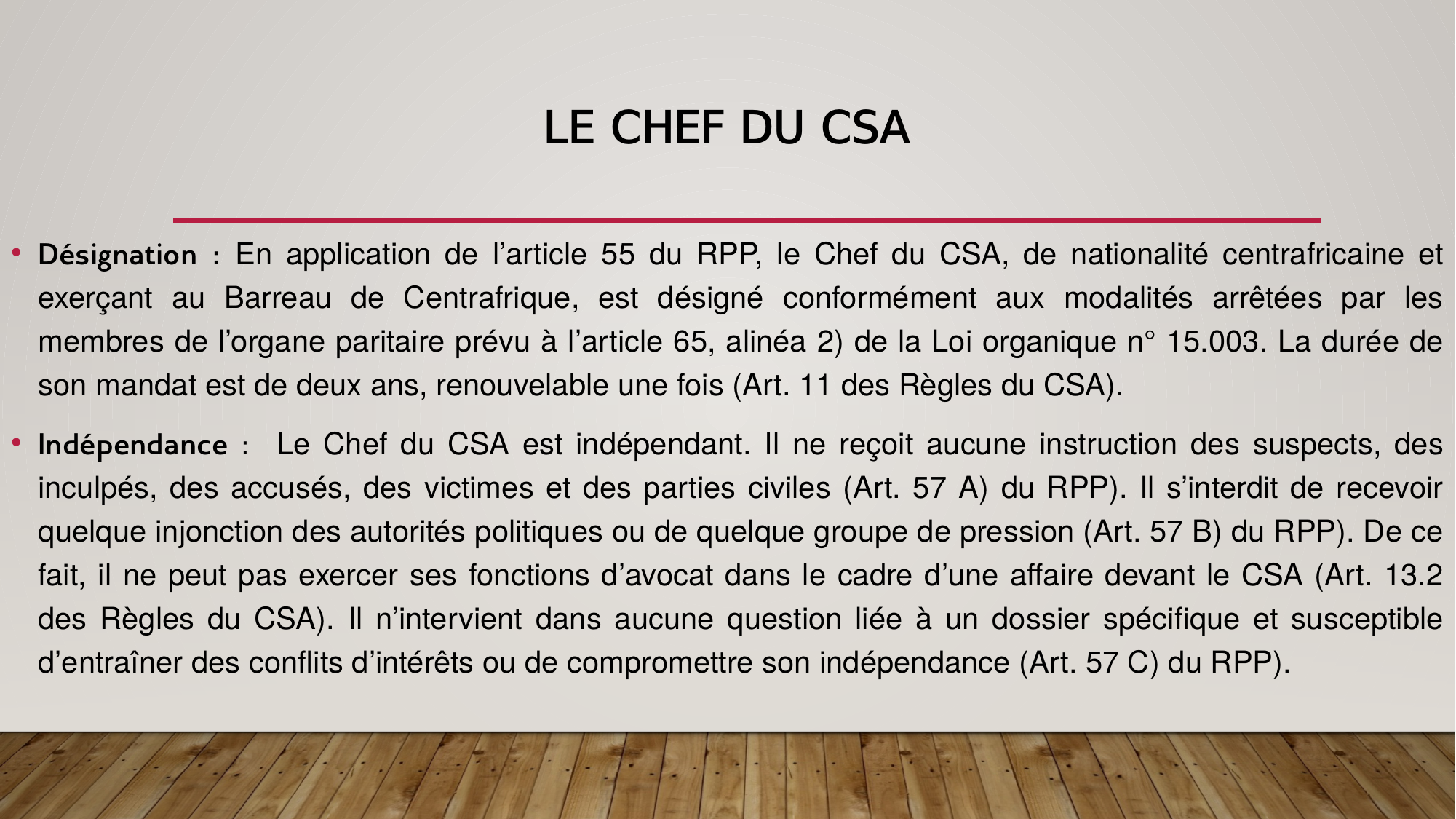

# LE CHEF DU CSA
Désignation : En application de l’article 55 du RPP, le Chef du CSA, de nationalité centrafricaine et exerçant au Barreau de Centrafrique, est désigné conformément aux modalités arrêtées par les membres de l’organe paritaire prévu à l’article 65, alinéa 2) de la Loi organique n° 15.003. La durée de son mandat est de deux ans, renouvelable une fois (Art. 11 des Règles du CSA).
Indépendance :  Le Chef du CSA est indépendant. Il ne reçoit aucune instruction des suspects, des inculpés, des accusés, des victimes et des parties civiles (Art. 57 A) du RPP). Il s’interdit de recevoir quelque injonction des autorités politiques ou de quelque groupe de pression (Art. 57 B) du RPP). De ce fait, il ne peut pas exercer ses fonctions d’avocat dans le cadre d’une affaire devant le CSA (Art. 13.2 des Règles du CSA). Il n’intervient dans aucune question liée à un dossier spécifique et susceptible d’entraîner des conflits d’intérêts ou de compromettre son indépendance (Art. 57 C) du RPP).